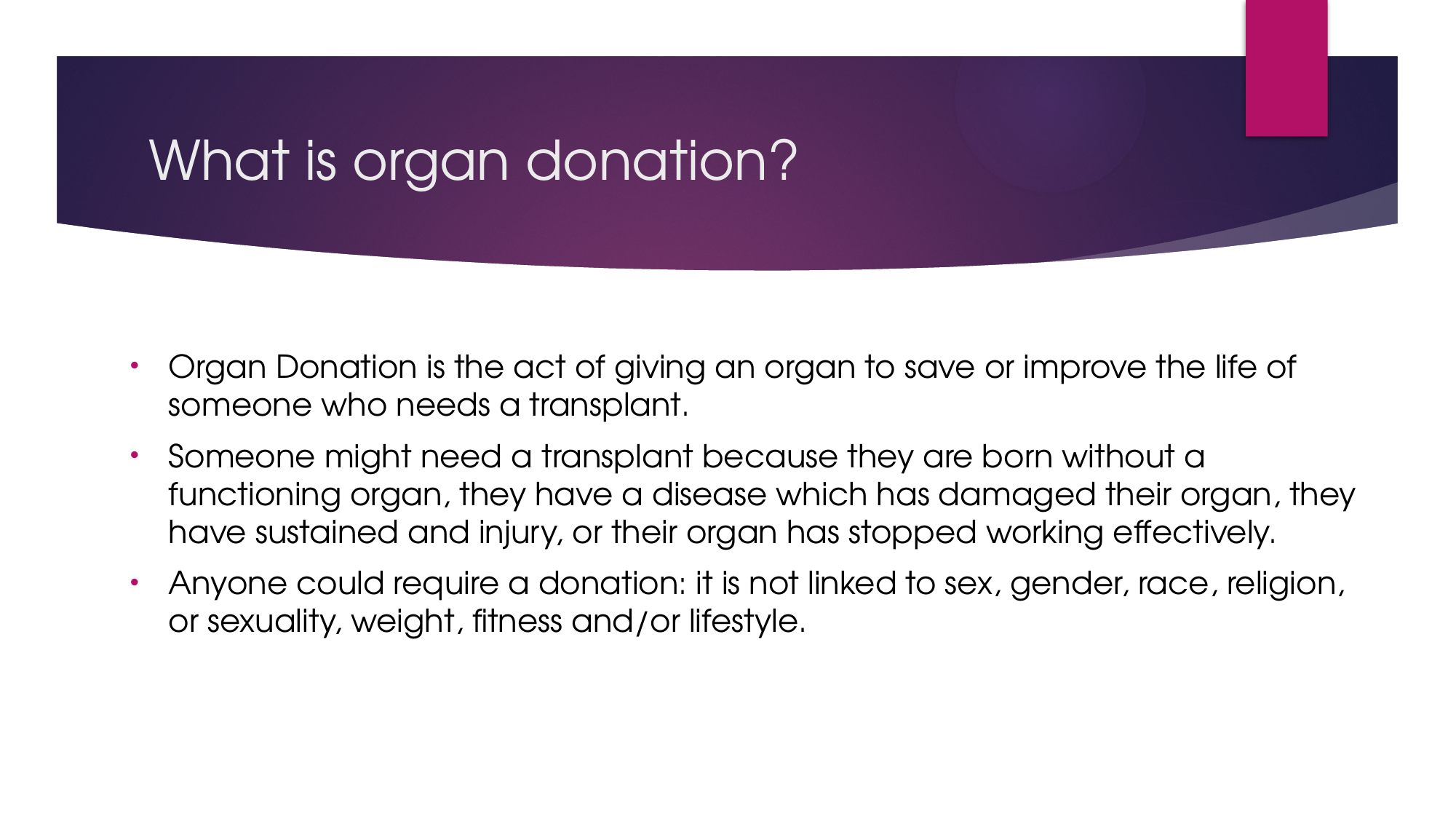

# What is organ donation?
Organ Donation is the act of giving an organ to save or improve the life of someone who needs a transplant.
Someone might need a transplant because they are born without a functioning organ, they have a disease which has damaged their organ, they have sustained and injury, or their organ has stopped working effectively.
Anyone could require a donation: it is not linked to sex, gender, race, religion, or sexuality, weight, fitness and/or lifestyle.